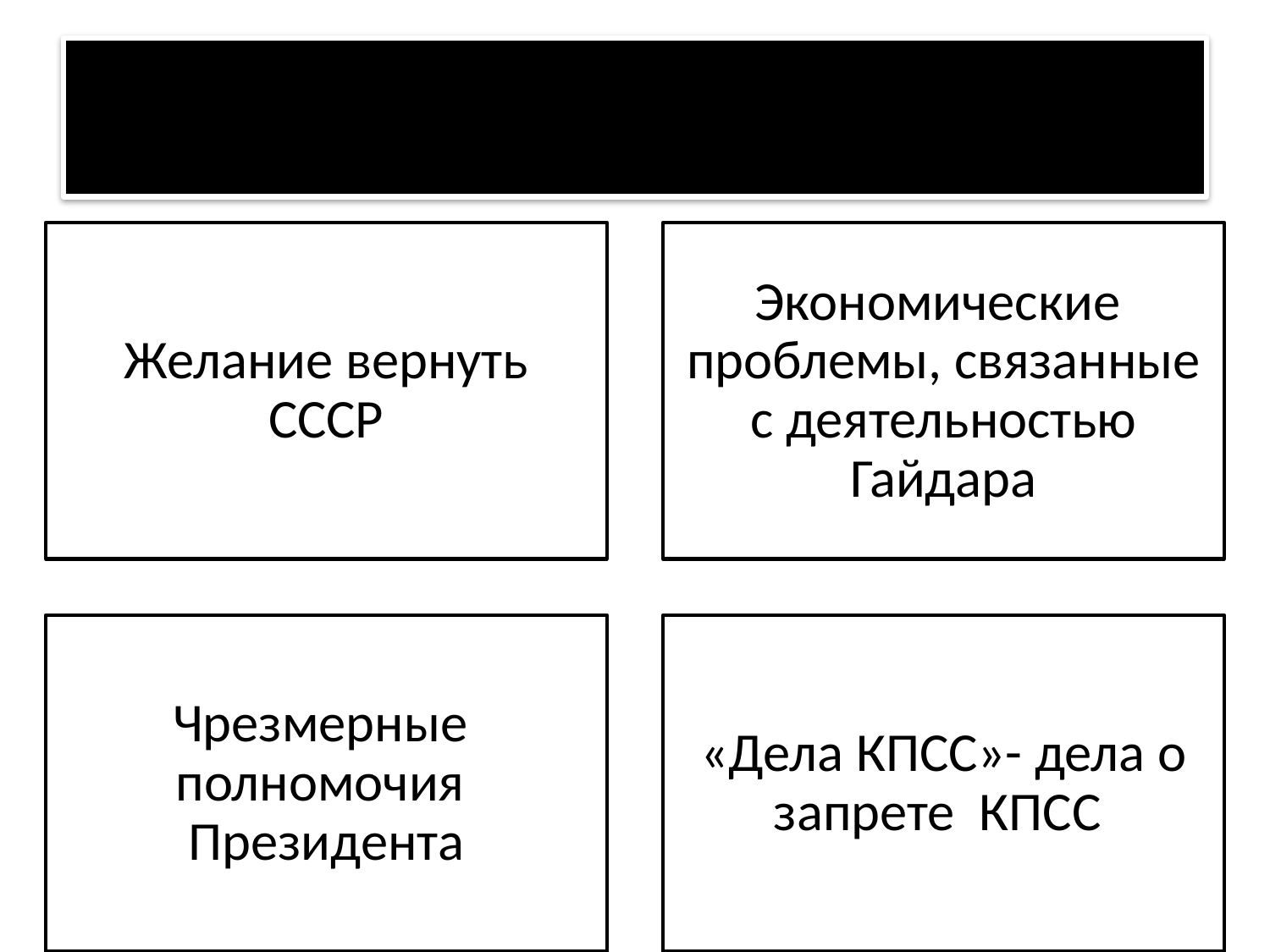

# Причины  кризиса:
Желание вернуть СССР
Экономические  проблемы, связанные с деятельностью Гайдара
Чрезмерные  полномочия  Президента
«Дела КПСС»- дела о запрете  КПСС